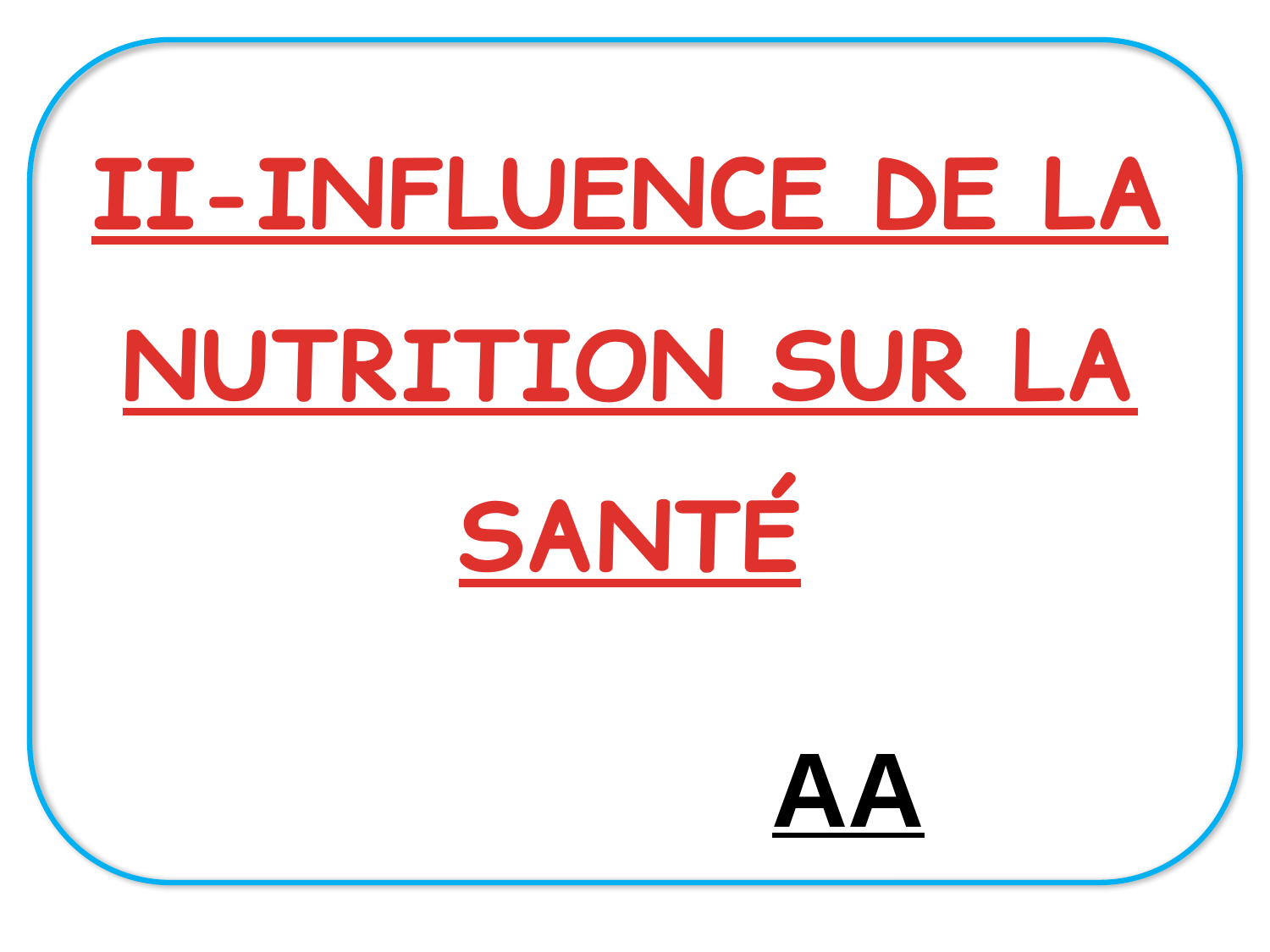

II-INFLUENCE DE LA NUTRITION SUR LA SANTÉ
AA